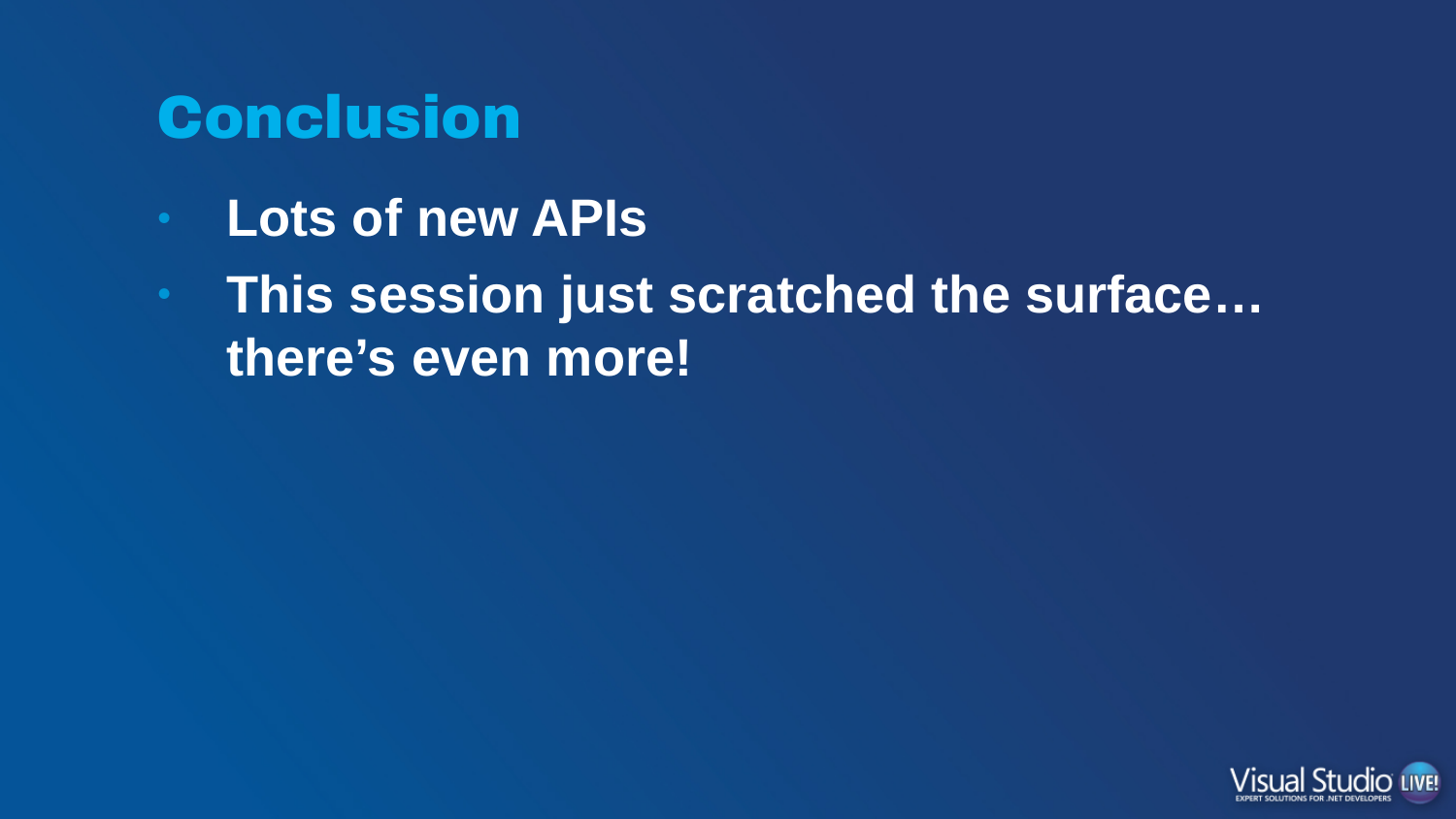

# Conclusion
Lots of new APIs
This session just scratched the surface…there’s even more!